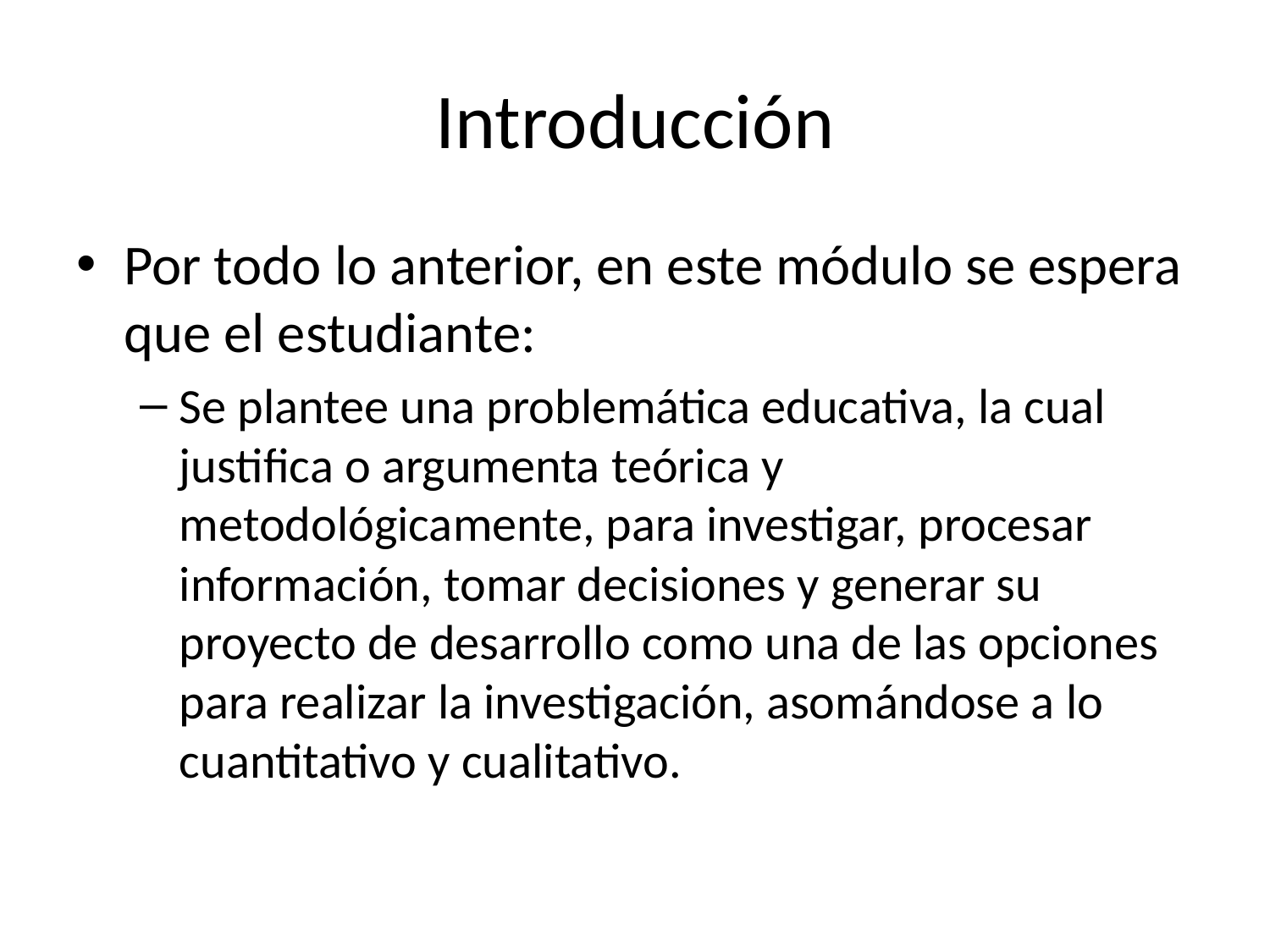

# Introducción
Por todo lo anterior, en este módulo se espera que el estudiante:
Se plantee una problemática educativa, la cual justifica o argumenta teórica y metodológicamente, para investigar, procesar información, tomar decisiones y generar su proyecto de desarrollo como una de las opciones para realizar la investigación, asomándose a lo cuantitativo y cualitativo.